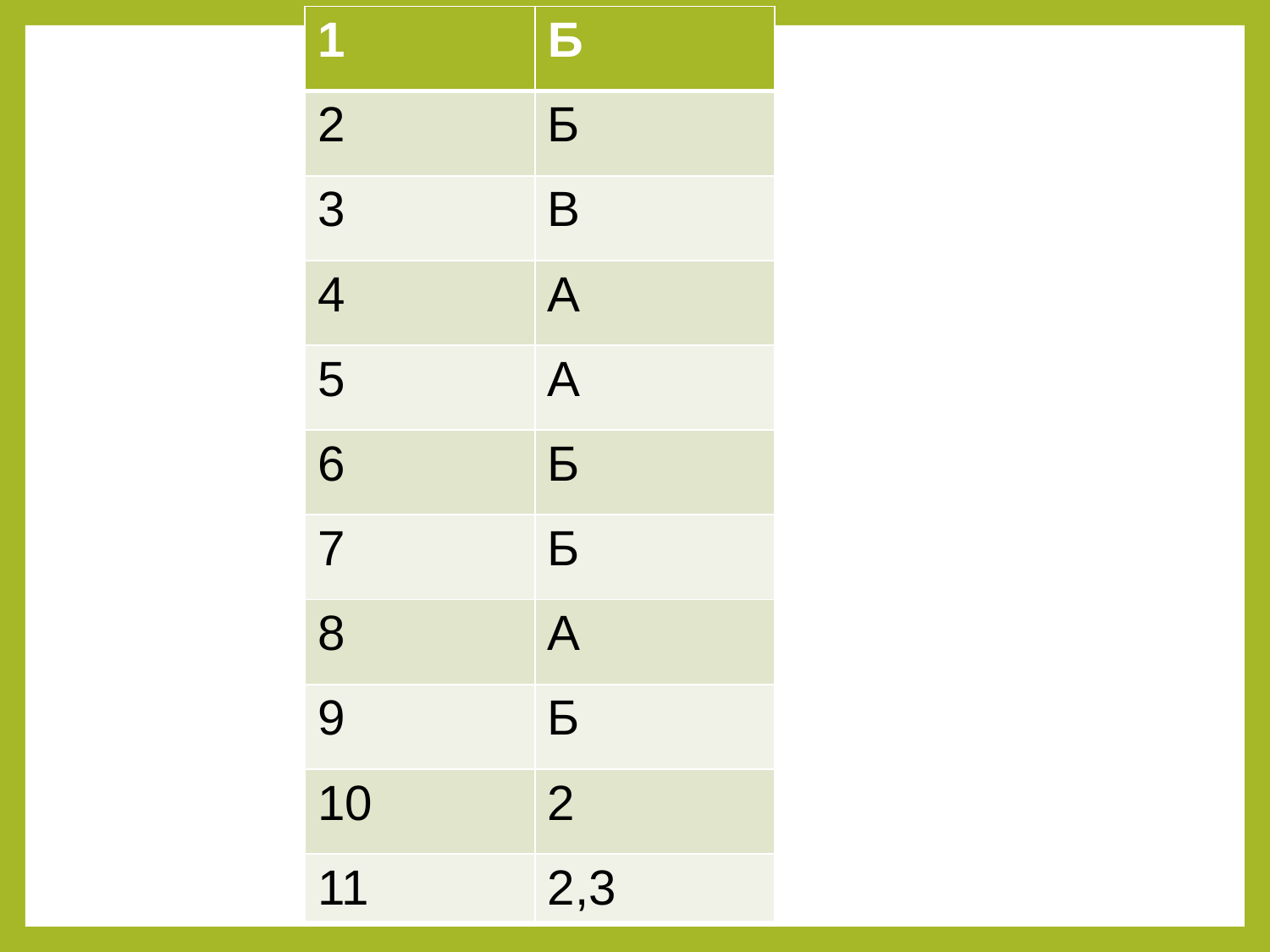

| 1 | Б |
| --- | --- |
| 2 | Б |
| 3 | В |
| 4 | А |
| 5 | А |
| 6 | Б |
| 7 | Б |
| 8 | А |
| 9 | Б |
| 10 | 2 |
| 11 | 2,3 |